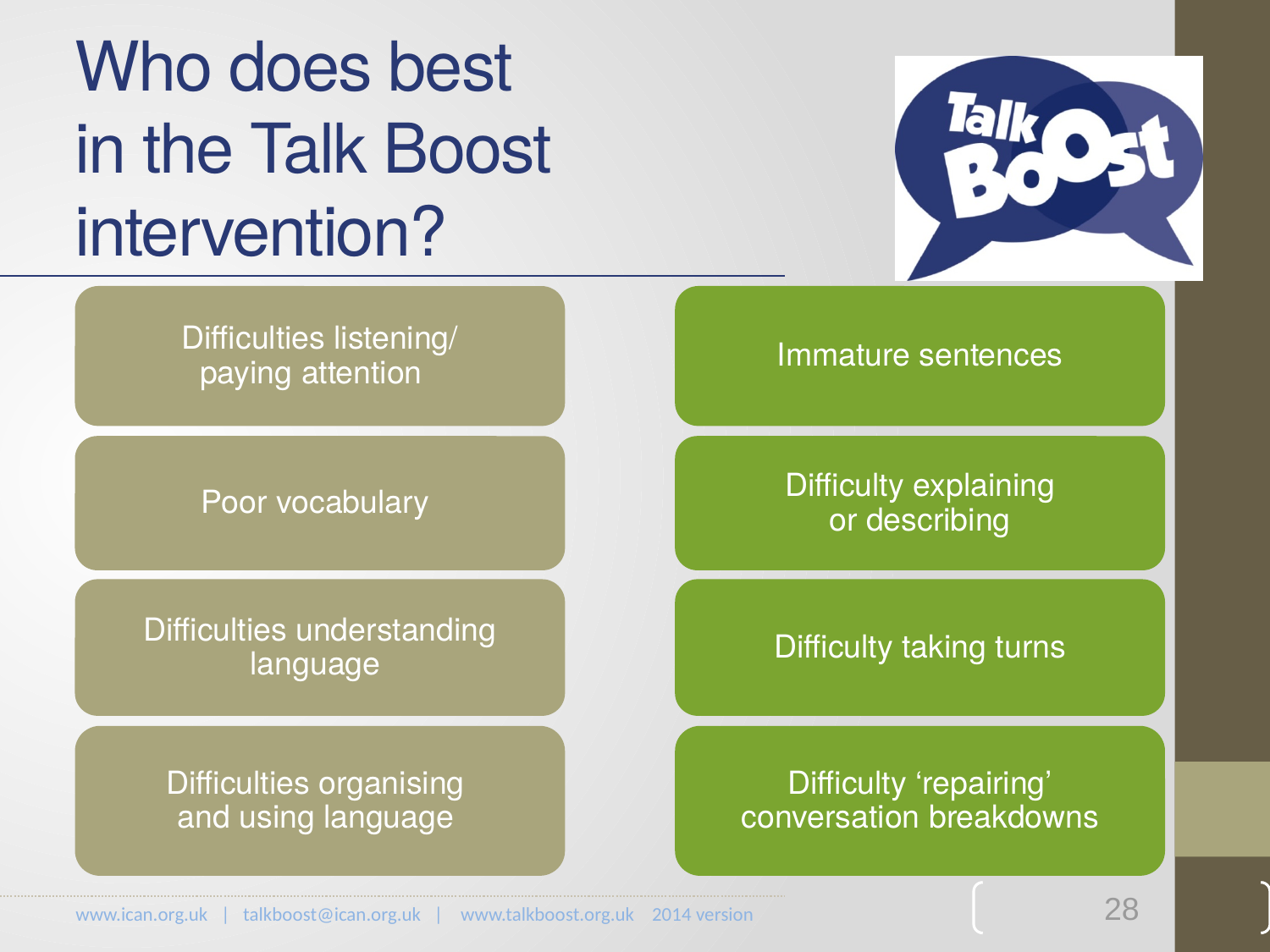

Who does best
in the Talk Boost intervention?

Difficulties listening/
paying attention

Immature sentences

Poor vocabulary

Difficulty explaining
or describing

Difficulties understanding language

Difficulty taking turns

Difficulties organising
and using language

Difficulty ‘repairing’
conversation breakdowns
28